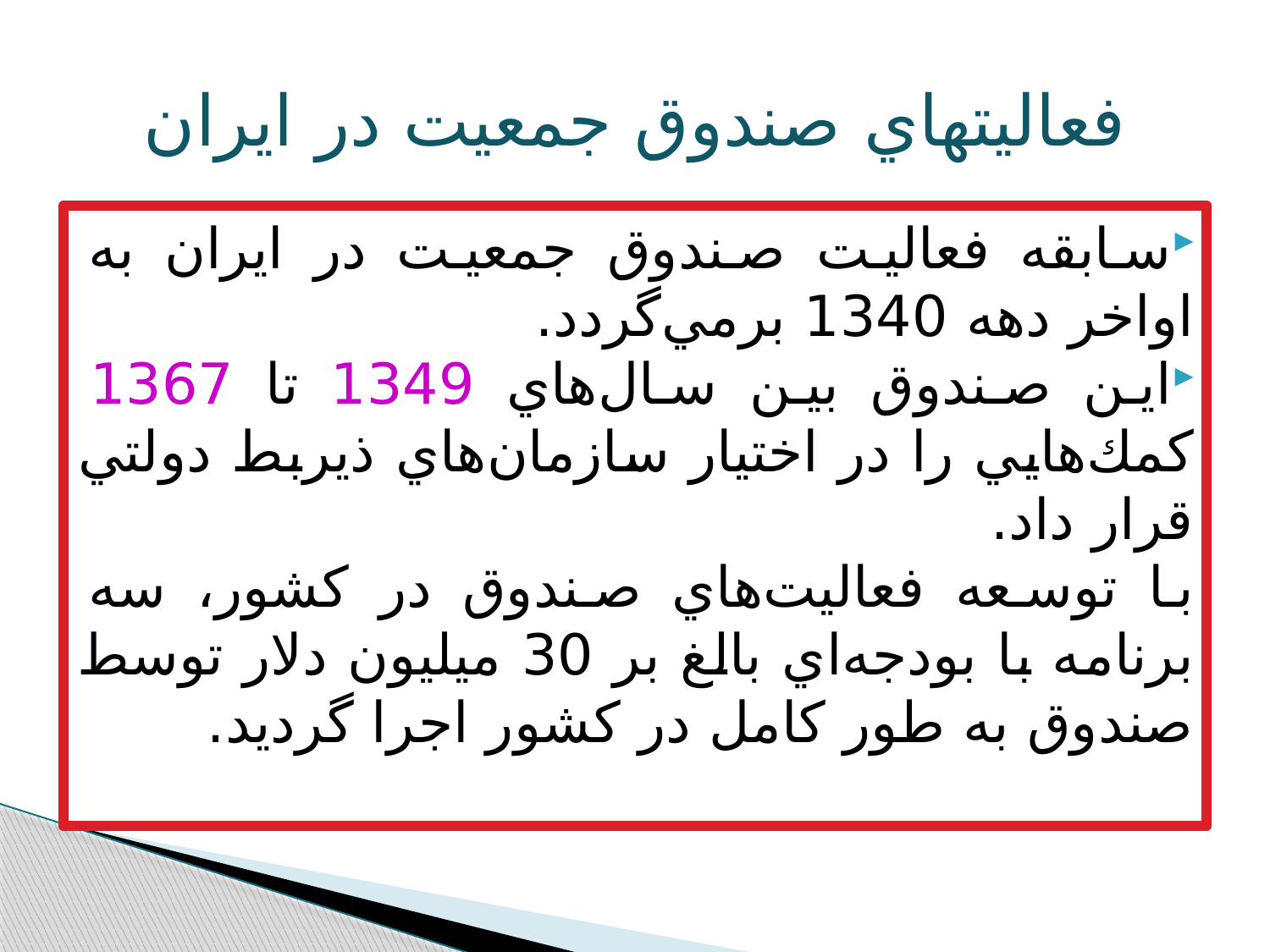

# فعاليتهاي صندوق جمعيت در ايران
سابقه فعاليت صندوق جمعيت در ايران به اواخر دهه 1340 برمي‌گردد.
اين صندوق بين سال‌هاي 1349 تا 1367 كمك‌هايي را در اختيار سازمان‌هاي ذيربط دولتي قرار داد.
با توسعه فعاليت‌هاي صندوق در كشور، سه برنامه با بودجه‌اي بالغ بر 30 ميليون دلار توسط صندوق به طور كامل در كشور اجرا گرديد.